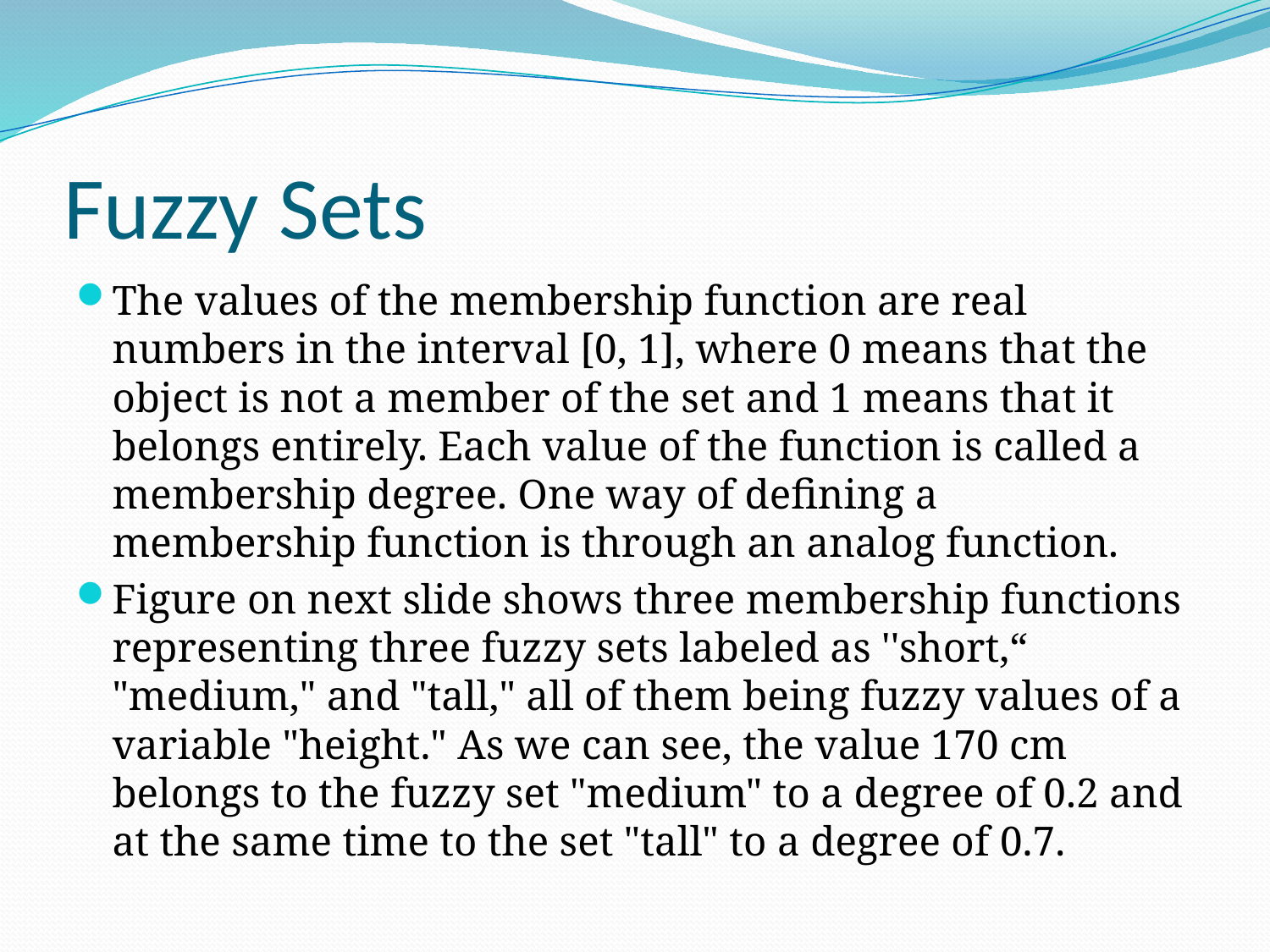

# Fuzzy Sets
The values of the membership function are real numbers in the interval [0, 1], where 0 means that the object is not a member of the set and 1 means that it belongs entirely. Each value of the function is called a membership degree. One way of defining a membership function is through an analog function.
Figure on next slide shows three membership functions representing three fuzzy sets labeled as ''short,“ "medium," and "tall," all of them being fuzzy values of a variable "height." As we can see, the value 170 cm belongs to the fuzzy set "medium" to a degree of 0.2 and at the same time to the set "tall" to a degree of 0.7.